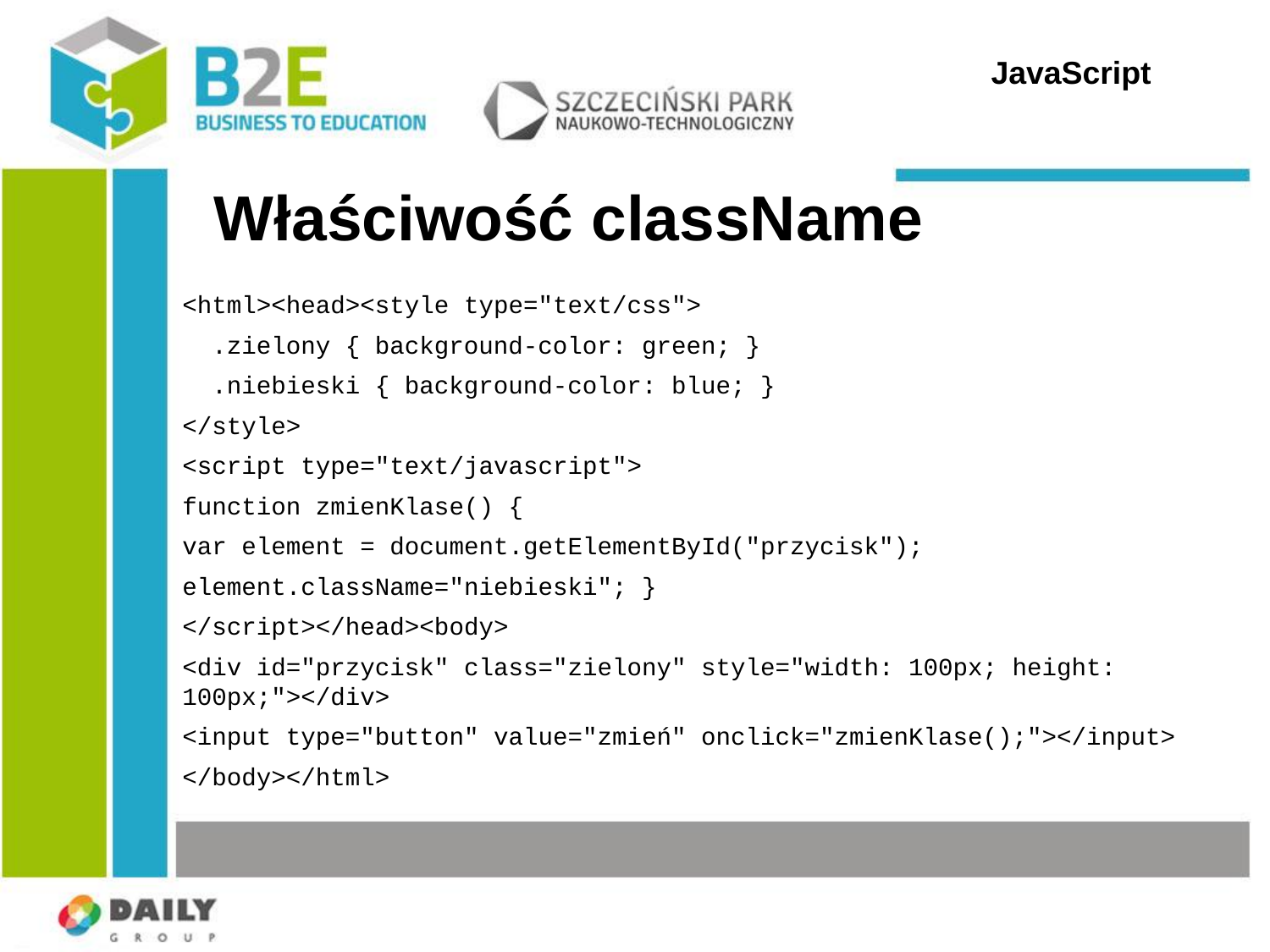

JavaScript
Właściwość className
<html><head><style type="text/css">
  .zielony { background-color: green; }
  .niebieski { background-color: blue; }
</style>
<script type="text/javascript">
function zmienKlase() {
var element = document.getElementById("przycisk");
element.className="niebieski"; }
</script></head><body>
<div id="przycisk" class="zielony" style="width: 100px; height: 100px;"></div>
<input type="button" value="zmień" onclick="zmienKlase();"></input>
</body></html>